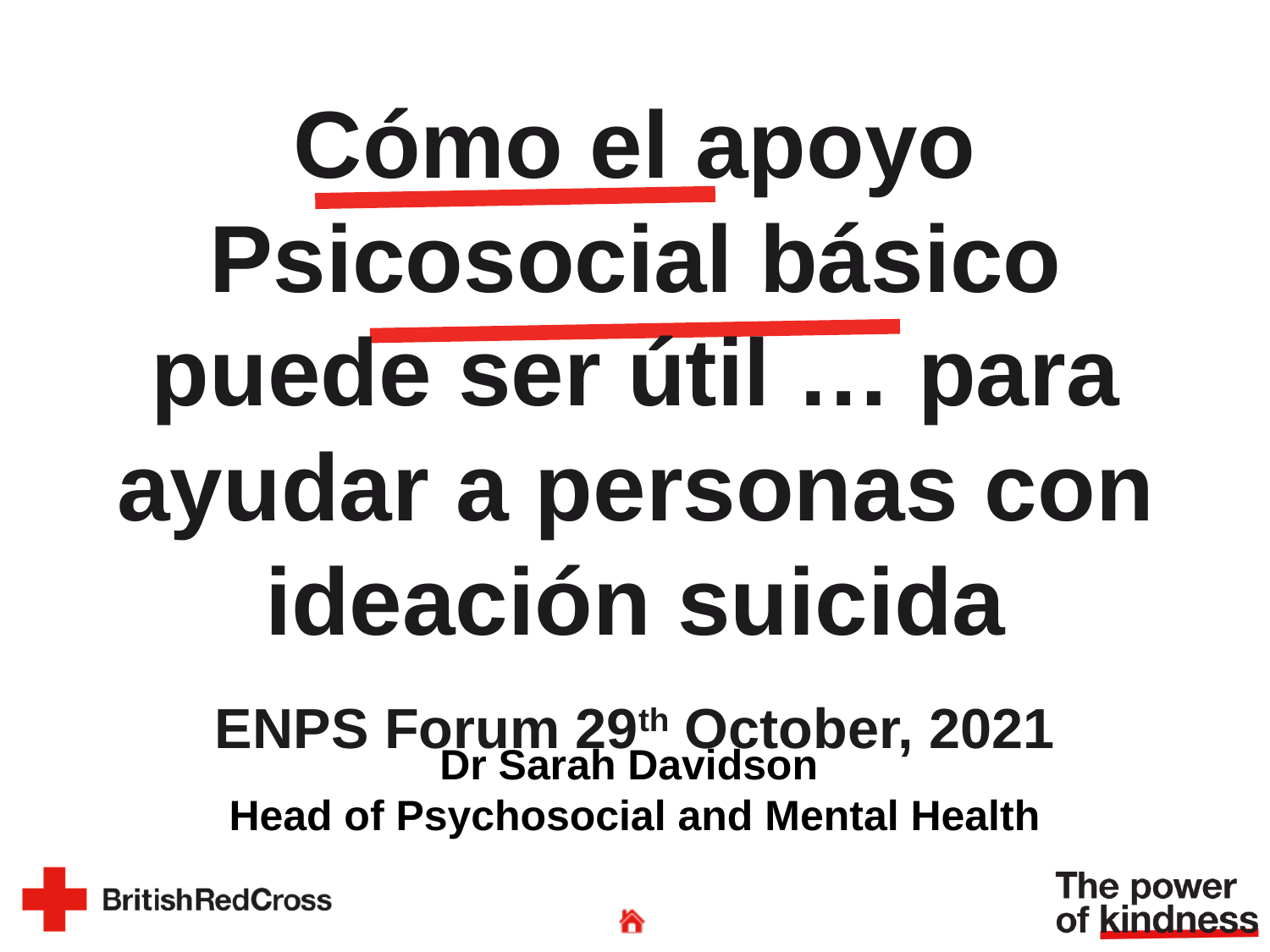

Cómo el apoyo Psicosocial básico puede ser útil … para ayudar a personas con ideación suicida

ENPS Forum 29th October, 2021
Dr Sarah Davidson
Head of Psychosocial and Mental Health